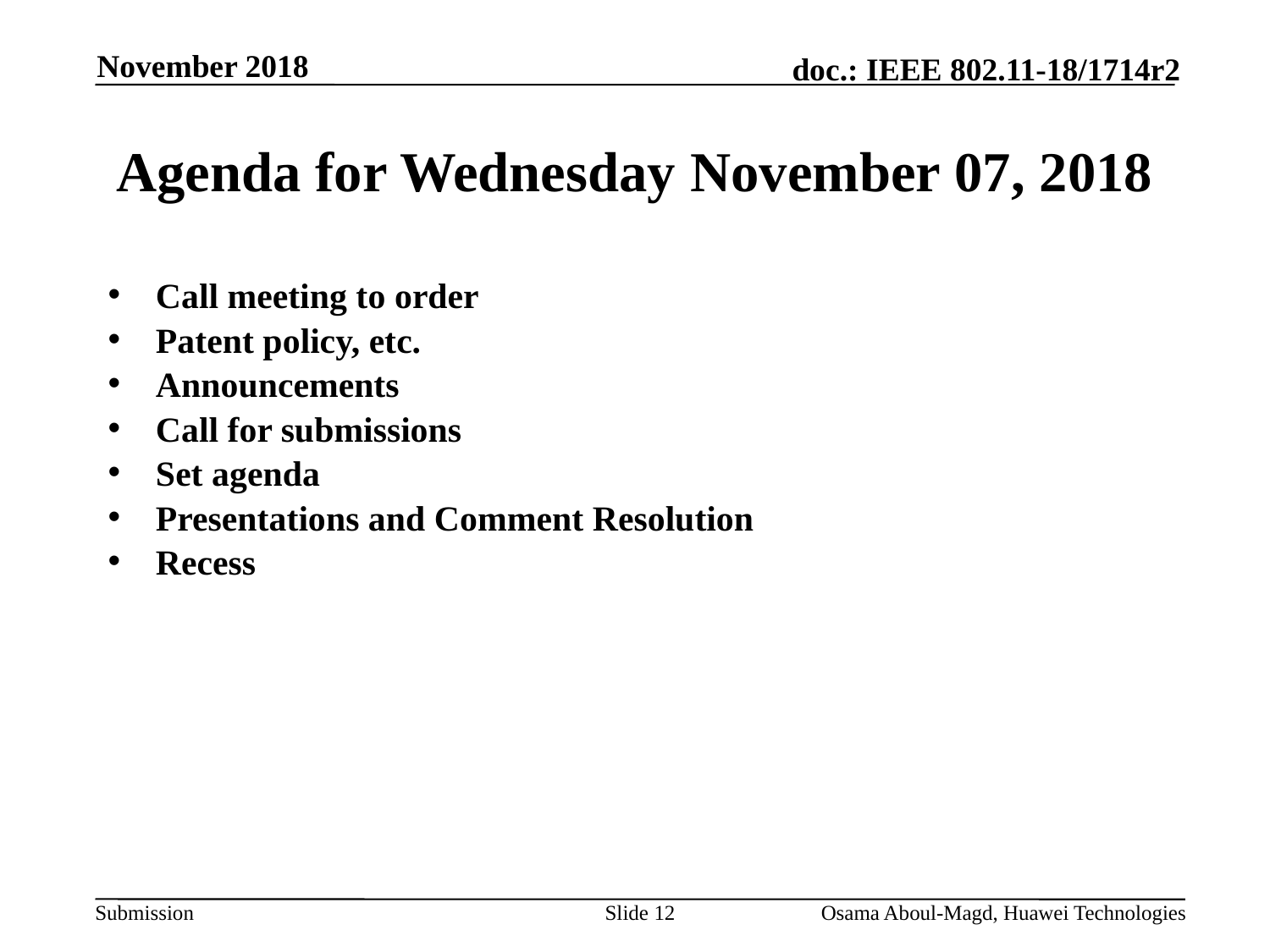

November 2018
# Agenda for Wednesday November 07, 2018
Call meeting to order
Patent policy, etc.
Announcements
Call for submissions
Set agenda
Presentations and Comment Resolution
Recess

Slide 12
Osama Aboul-Magd, Huawei Technologies